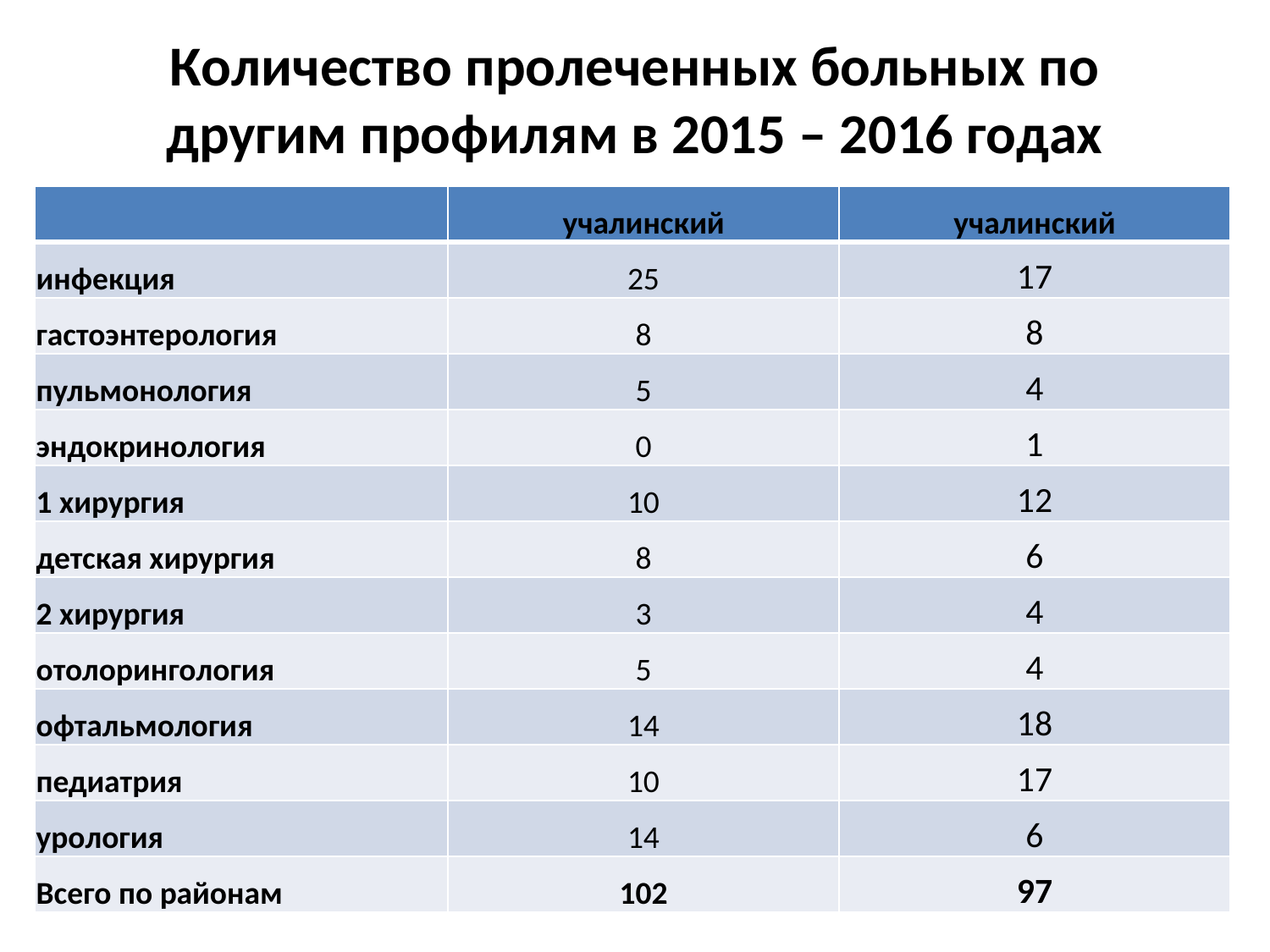

# Количество пролеченных больных по другим профилям в 2015 – 2016 годах
|  | учалинский | учалинский |
| --- | --- | --- |
| инфекция | 25 | 17 |
| гастоэнтерология | 8 | 8 |
| пульмонология | 5 | 4 |
| эндокринология | 0 | 1 |
| 1 хирургия | 10 | 12 |
| детская хирургия | 8 | 6 |
| 2 хирургия | 3 | 4 |
| отолорингология | 5 | 4 |
| офтальмология | 14 | 18 |
| педиатрия | 10 | 17 |
| урология | 14 | 6 |
| Всего по районам | 102 | 97 |